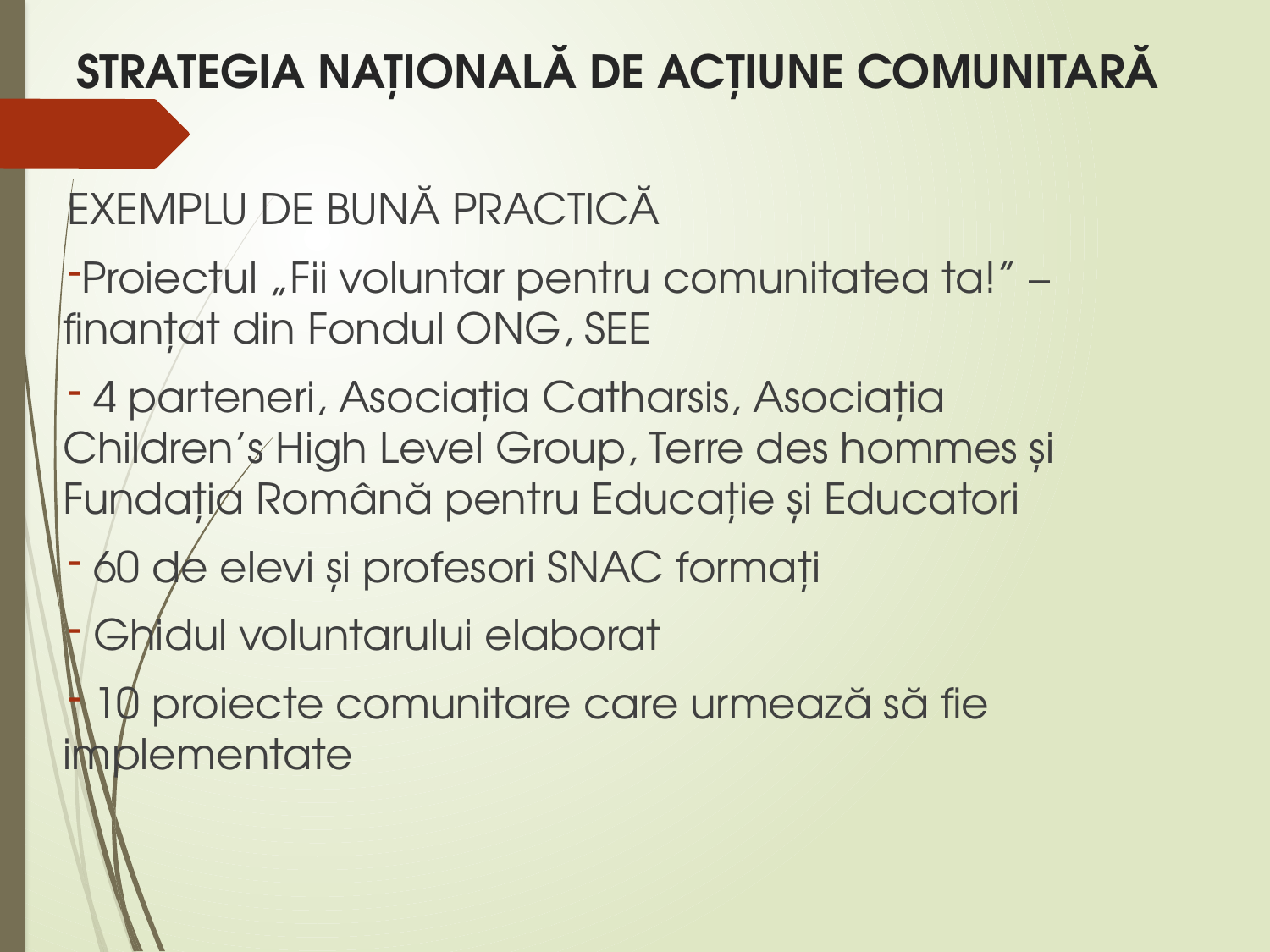

# STRATEGIA NAȚIONALĂ DE ACȚIUNE COMUNITARĂ
EXEMPLU DE BUNĂ PRACTICĂ
Proiectul „Fii voluntar pentru comunitatea ta!” – finanțat din Fondul ONG, SEE
 4 parteneri, Asociația Catharsis, Asociația Children’s High Level Group, Terre des hommes și Fundația Română pentru Educație și Educatori
 60 de elevi și profesori SNAC formați
 Ghidul voluntarului elaborat
 10 proiecte comunitare care urmează să fie implementate